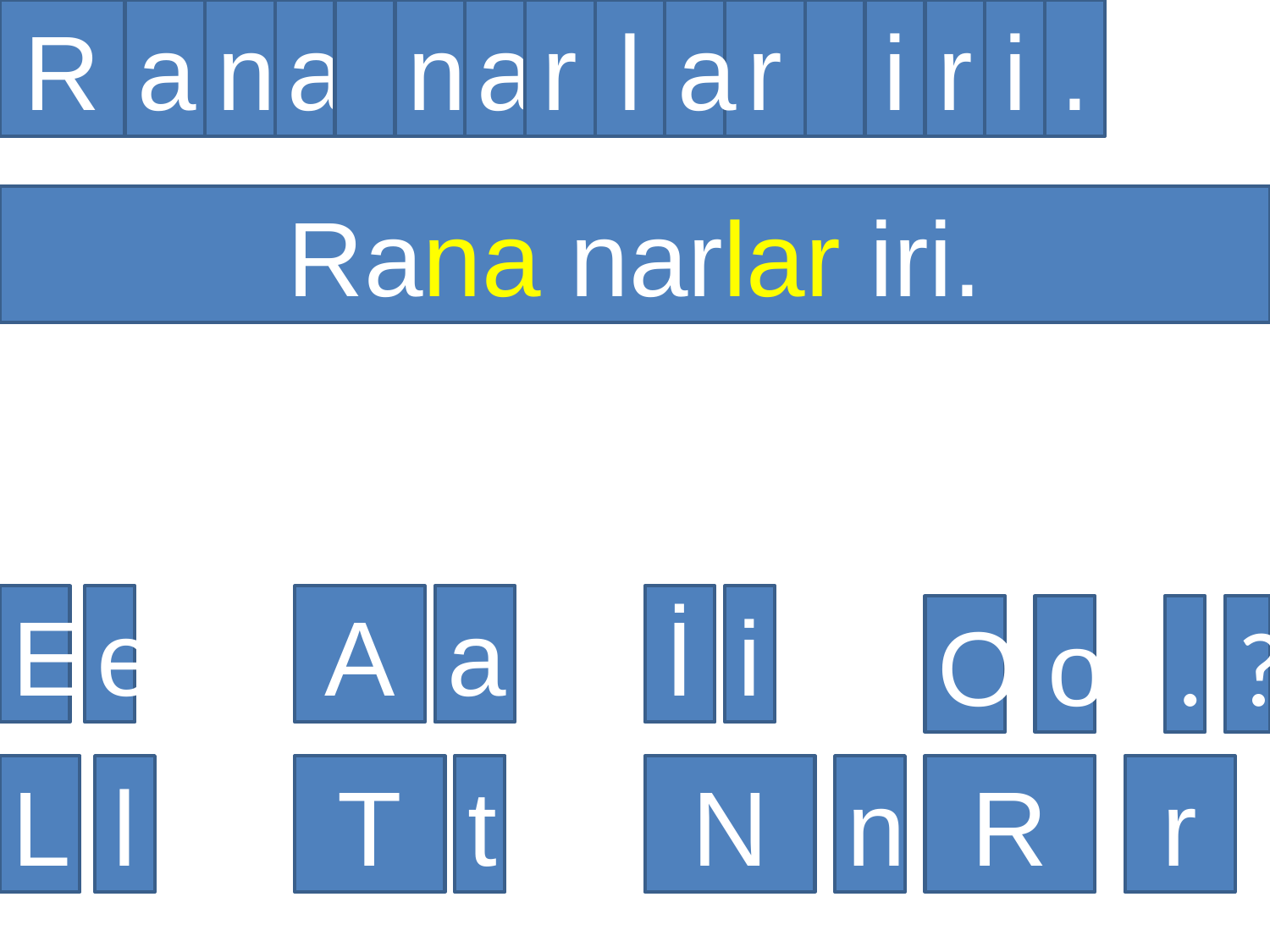

R
a
n
a

n
a
r
l
a
r

i
r
i
.
Rana narlar iri.
E
e
A
a
İ
i
O
o
.
?
L
l
T
t
N
n
R
r